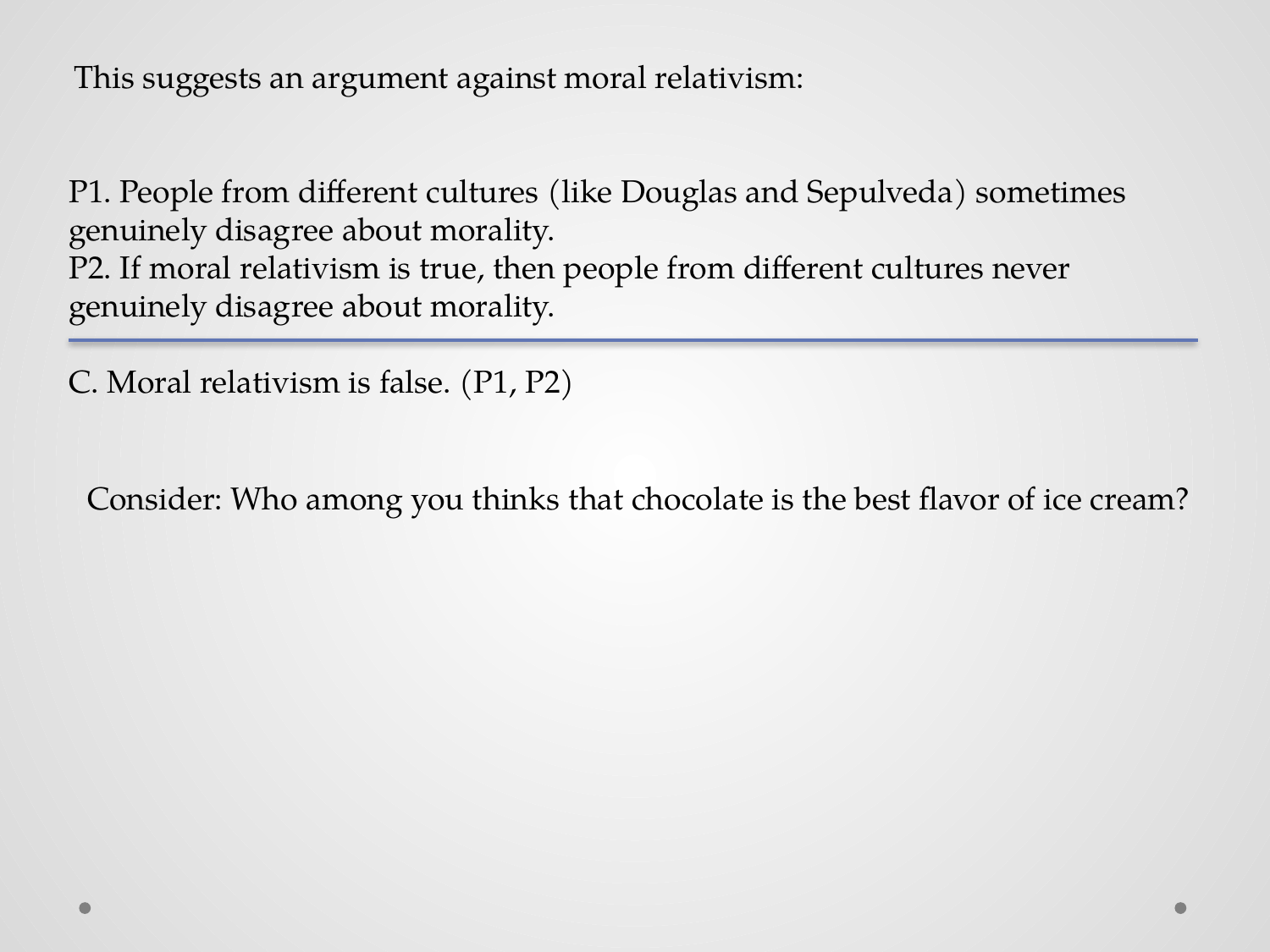

This suggests an argument against moral relativism:
P1. People from different cultures (like Douglas and Sepulveda) sometimes genuinely disagree about morality.
P2. If moral relativism is true, then people from different cultures never genuinely disagree about morality.

C. Moral relativism is false. (P1, P2)

Consider: Who among you thinks that chocolate is the best flavor of ice cream?